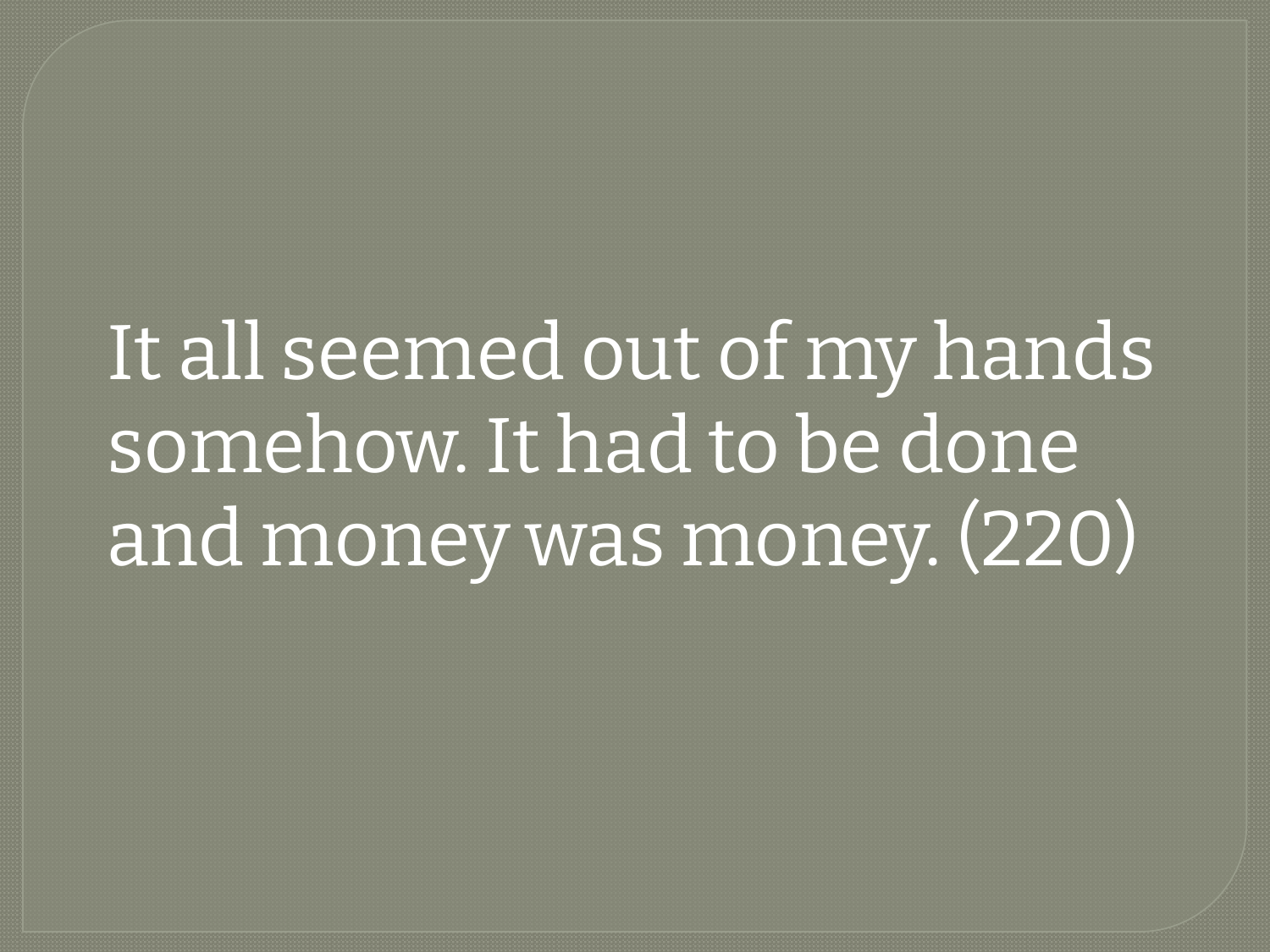

It all seemed out of my hands somehow. It had to be done and money was money. (220)